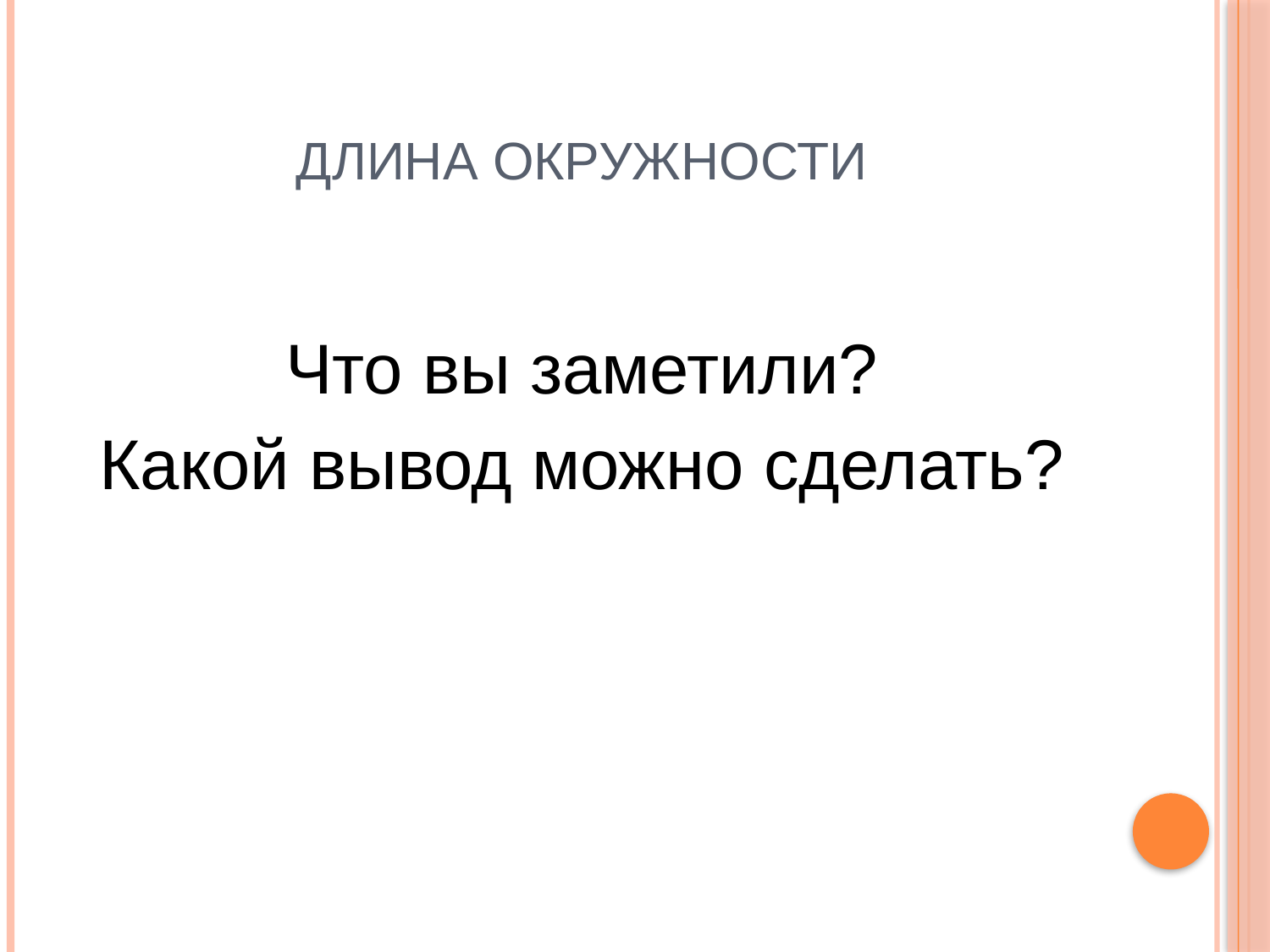

# Длина окружности

Что вы заметили?
Какой вывод можно сделать?